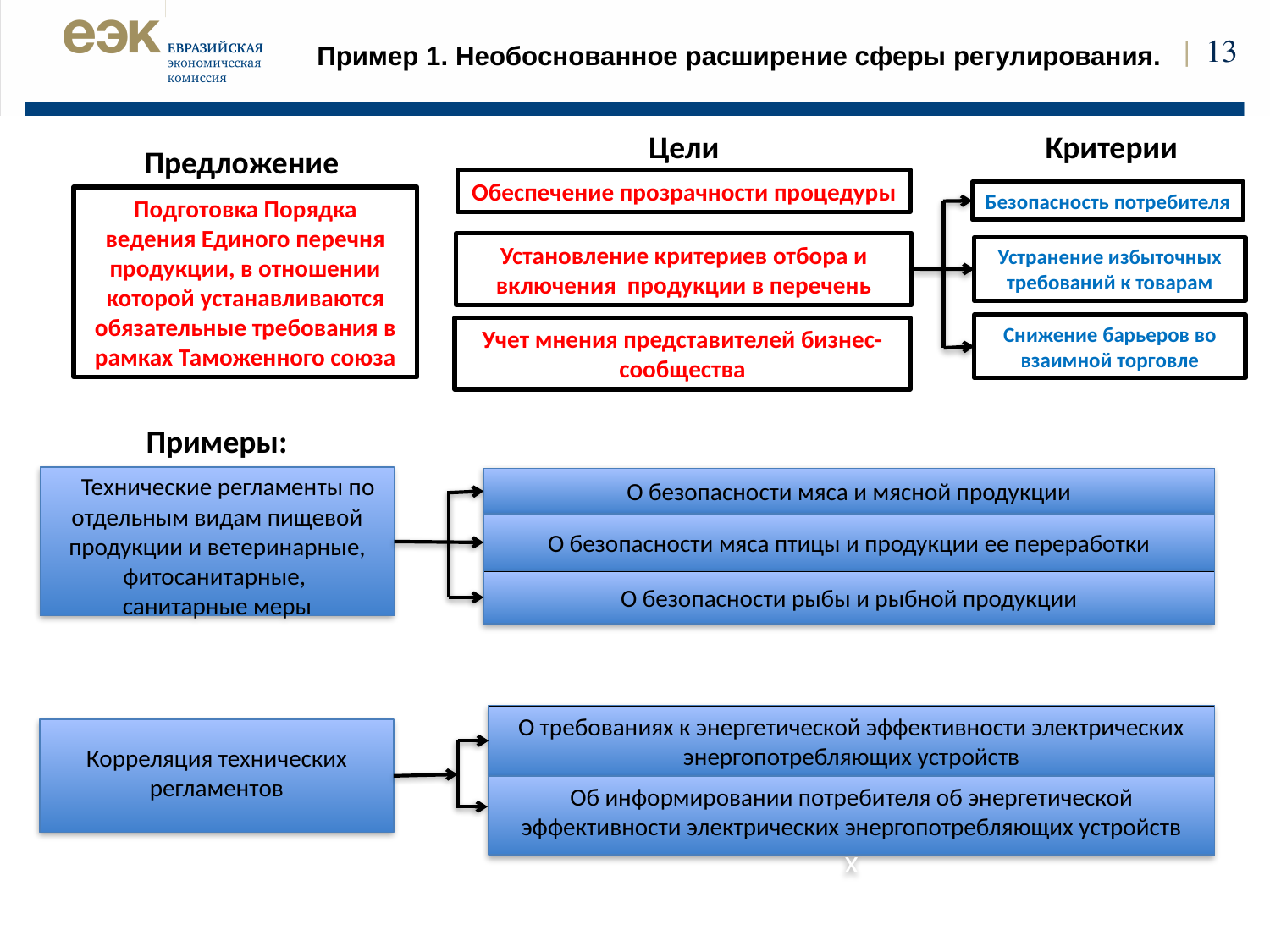

|  13
Пример 1. Необоснованное расширение сферы регулирования.
Цели
 Критерии
Предложение
Обеспечение прозрачности процедуры
Безопасность потребителя
Подготовка Порядка ведения Единого перечня продукции, в отношении которой устанавливаются обязательные требования в рамках Таможенного союза
Установление критериев отбора и включения  продукции в перечень
Устранение избыточных требований к товарам
Снижение барьеров во взаимной торговле
Учет мнения представителей бизнес-сообщества
Примеры:
   Технические регламенты по отдельным видам пищевой продукции и ветеринарные, фитосанитарные,
санитарные меры
О безопасности мяса и мясной продукции
О безопасности мяса птицы и продукции ее переработки
О безопасности рыбы и рыбной продукции
О требованиях к энергетической эффективности электрических энергопотребляющих устройств

Корреляция технических регламентов

Об информировании потребителя об энергетической эффективности электрических энергопотребляющих устройств
х